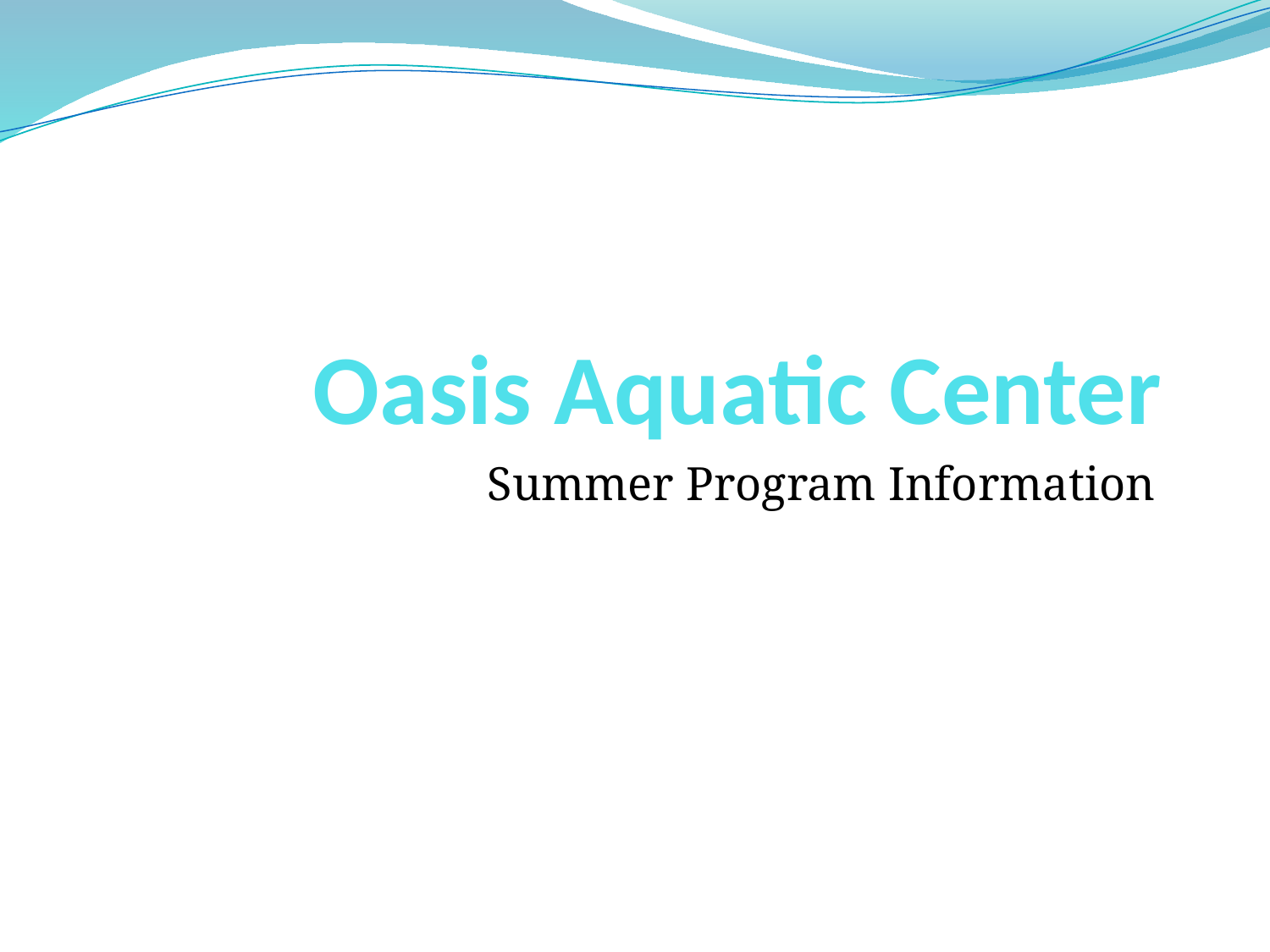

# Oasis Aquatic Center
Summer Program Information